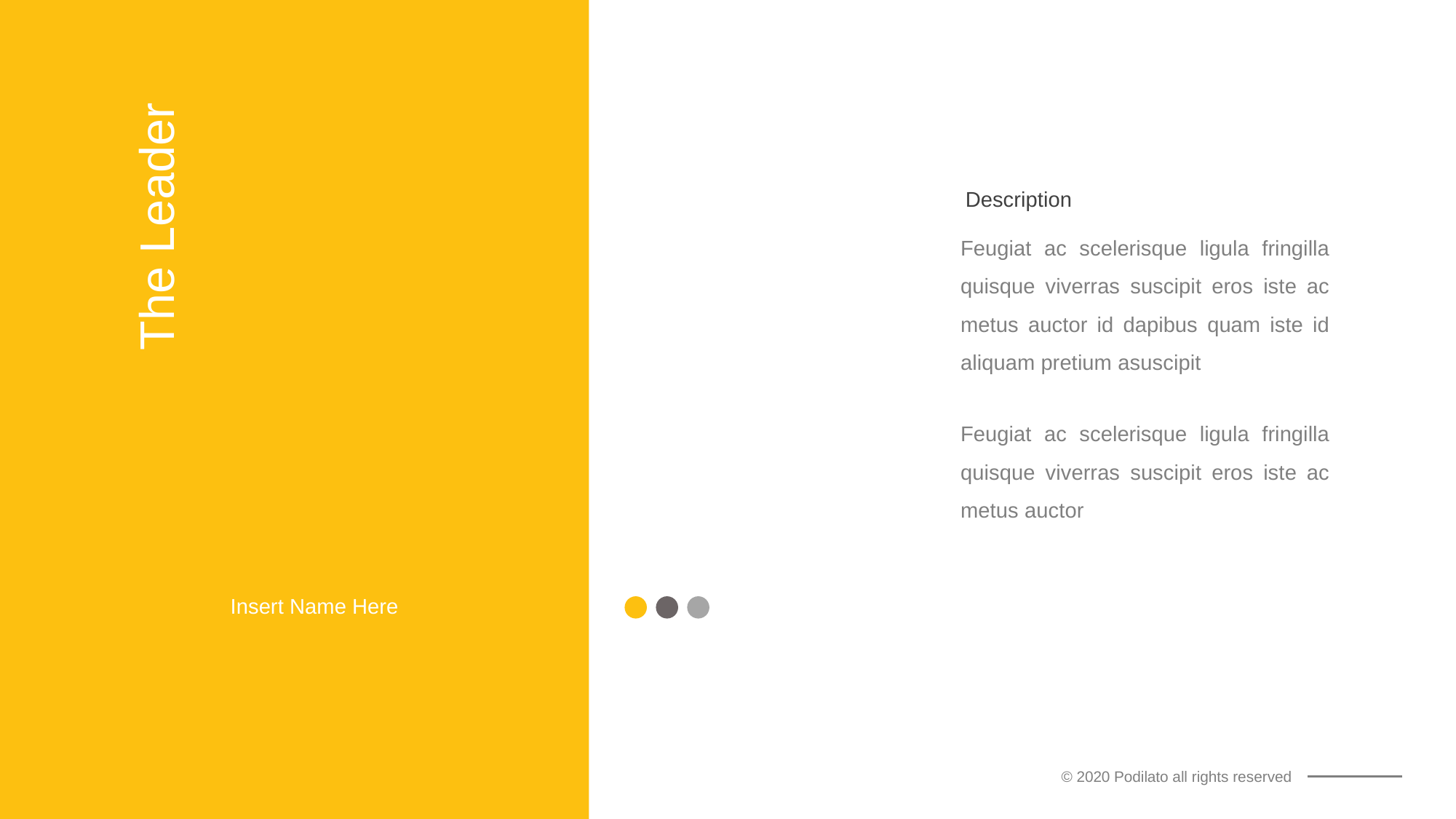

Description
The Leader
Feugiat ac scelerisque ligula fringilla quisque viverras suscipit eros iste ac metus auctor id dapibus quam iste id aliquam pretium asuscipit
Feugiat ac scelerisque ligula fringilla quisque viverras suscipit eros iste ac metus auctor
Insert Name Here

© 2020 Podilato all rights reserved